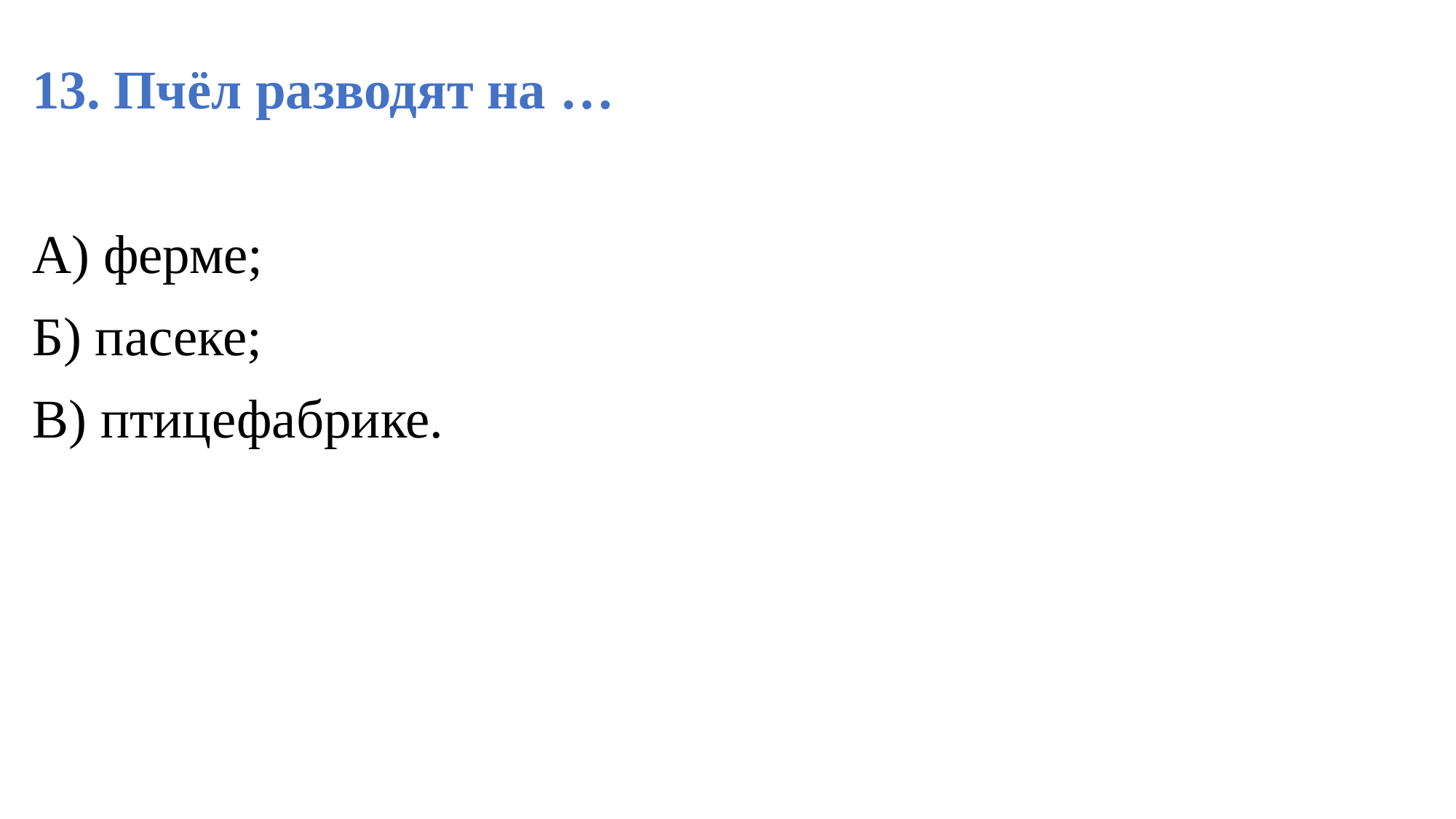

13. Пчёл разводят на …

А) ферме;
Б) пасеке;
В) птицефабрике.